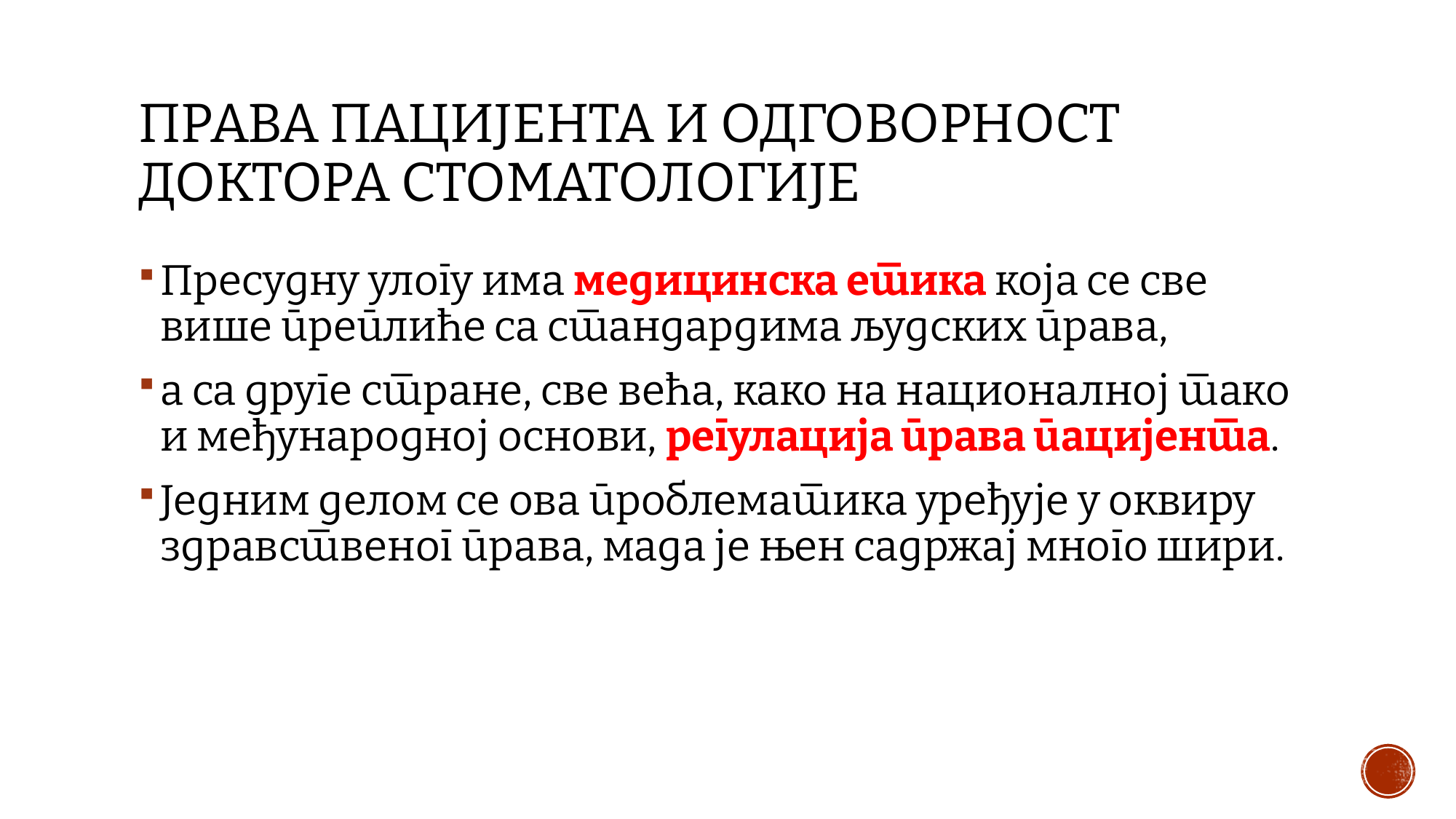

# Права пацијента и одговорност доктора стоматологије
Пресудну улогу има медицинска етика која се све више преплиће са стандардима људских права,
а са друге стране, све већа, како на националној тако и међународној основи, регулација права пацијента.
Једним делом се ова проблематика уређује у оквиру здравственог права, мада је њен садржај много шири.